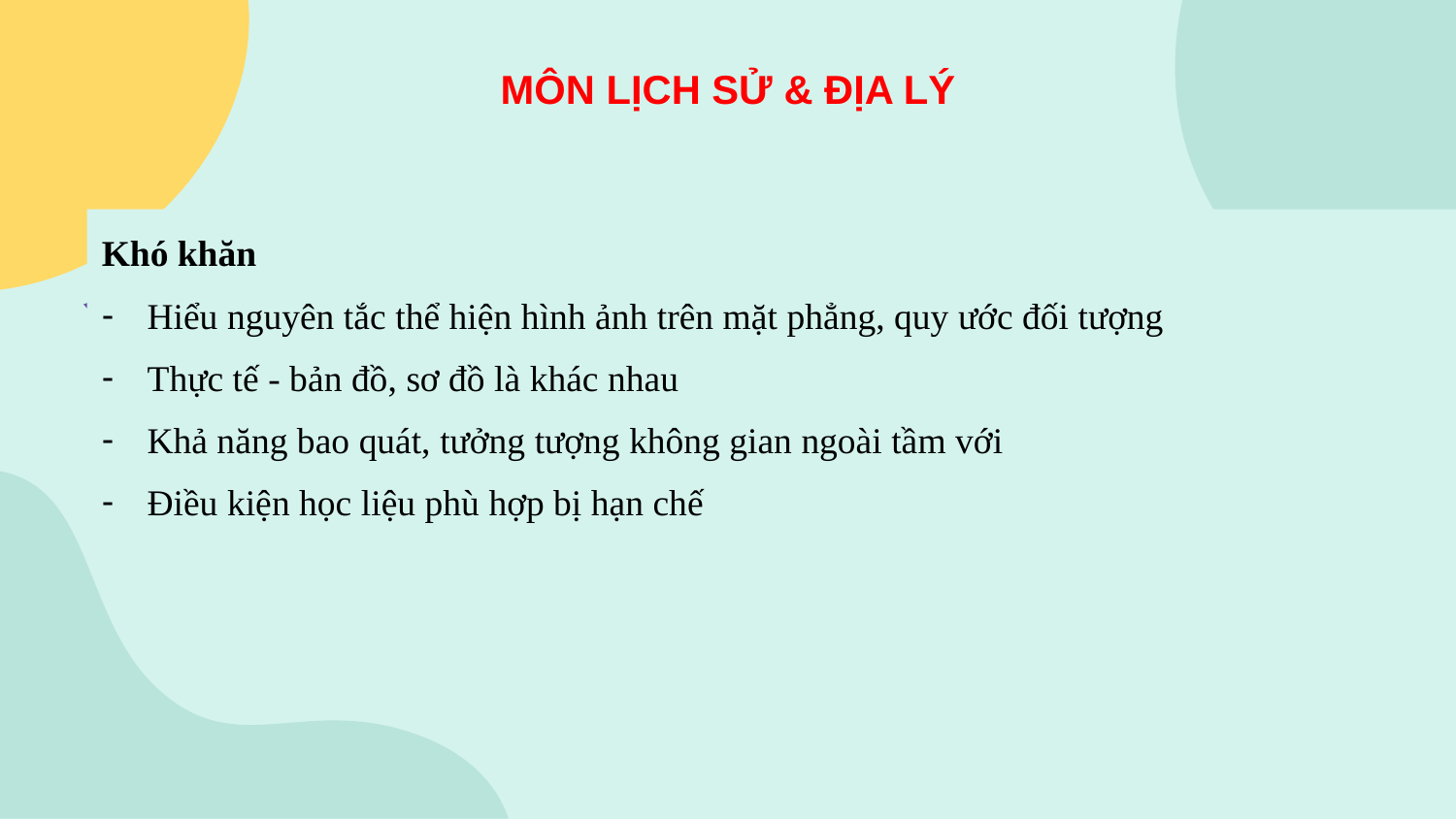

MÔN LỊCH SỬ & ĐỊA LÝ
Khó khăn
Hiểu nguyên tắc thể hiện hình ảnh trên mặt phẳng, quy ước đối tượng
Thực tế - bản đồ, sơ đồ là khác nhau
Khả năng bao quát, tưởng tượng không gian ngoài tầm với
Điều kiện học liệu phù hợp bị hạn chế